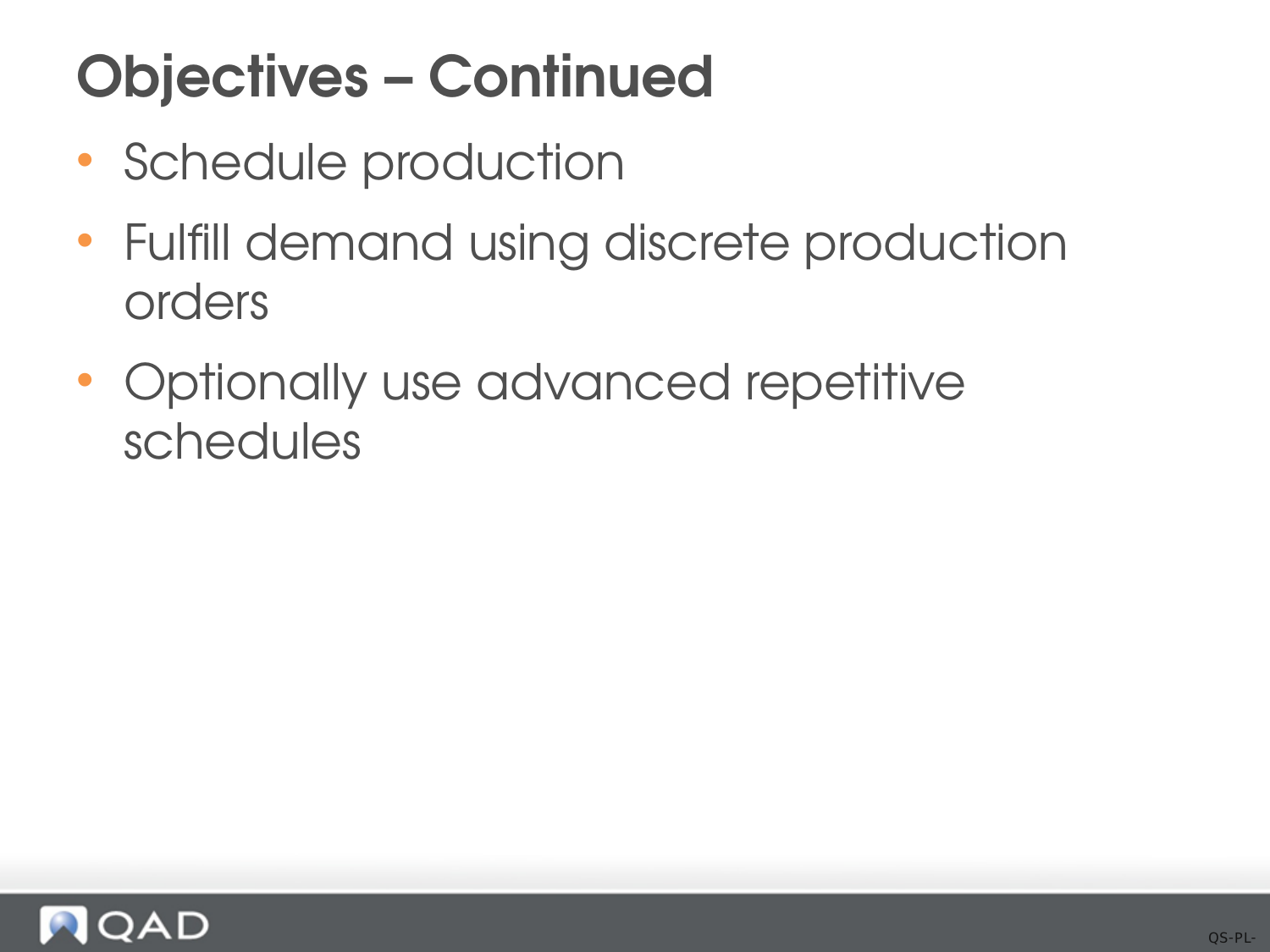

# Objectives – Continued
Schedule production
Fulfill demand using discrete production orders
Optionally use advanced repetitive schedules

QS-PL-